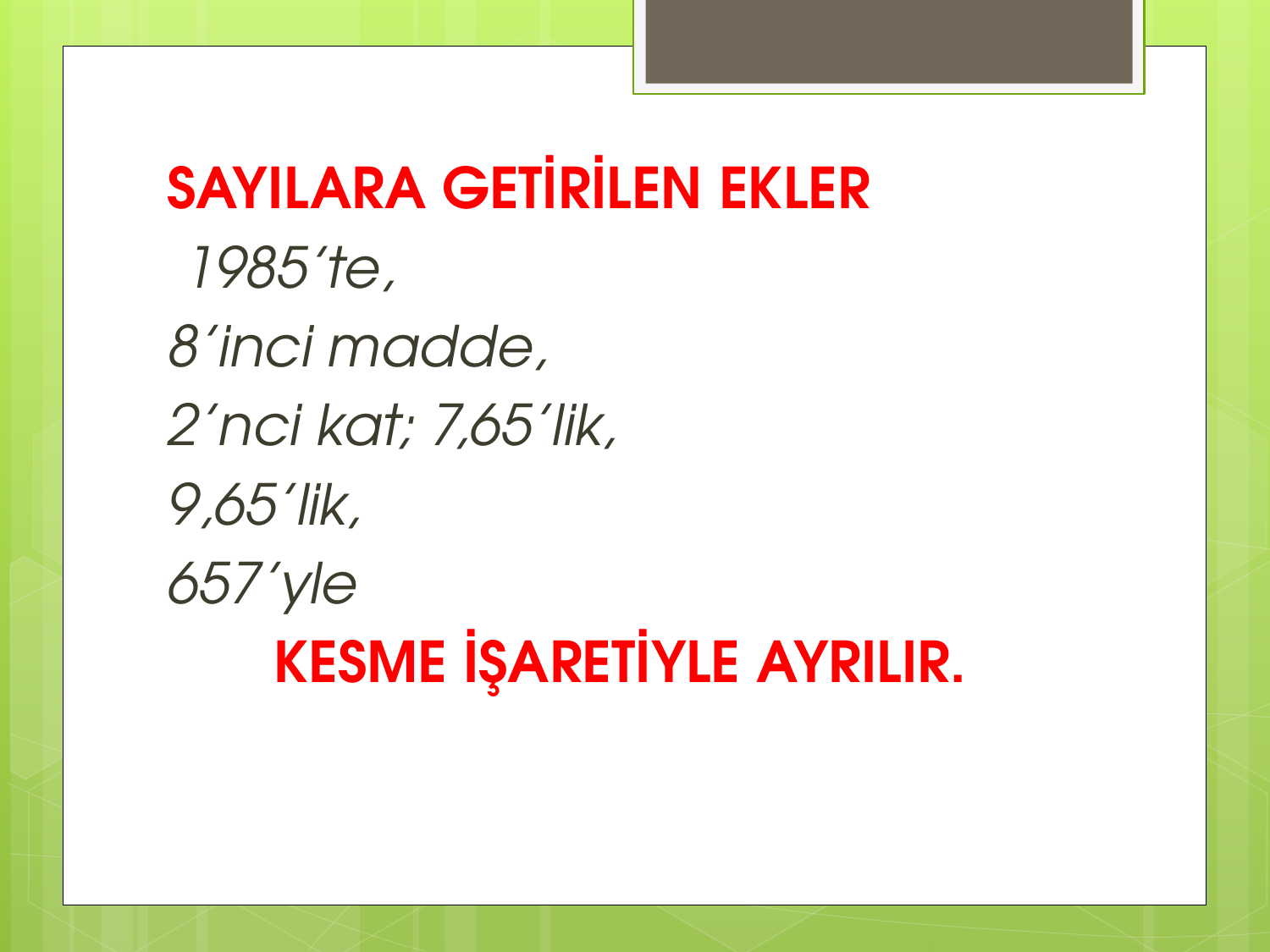

#
SAYILARA GETİRİLEN EKLER
 1985’te,
8’inci madde,
2’nci kat; 7,65’lik,
9,65’lik,
657’yle
KESME İŞARETİYLE AYRILIR.